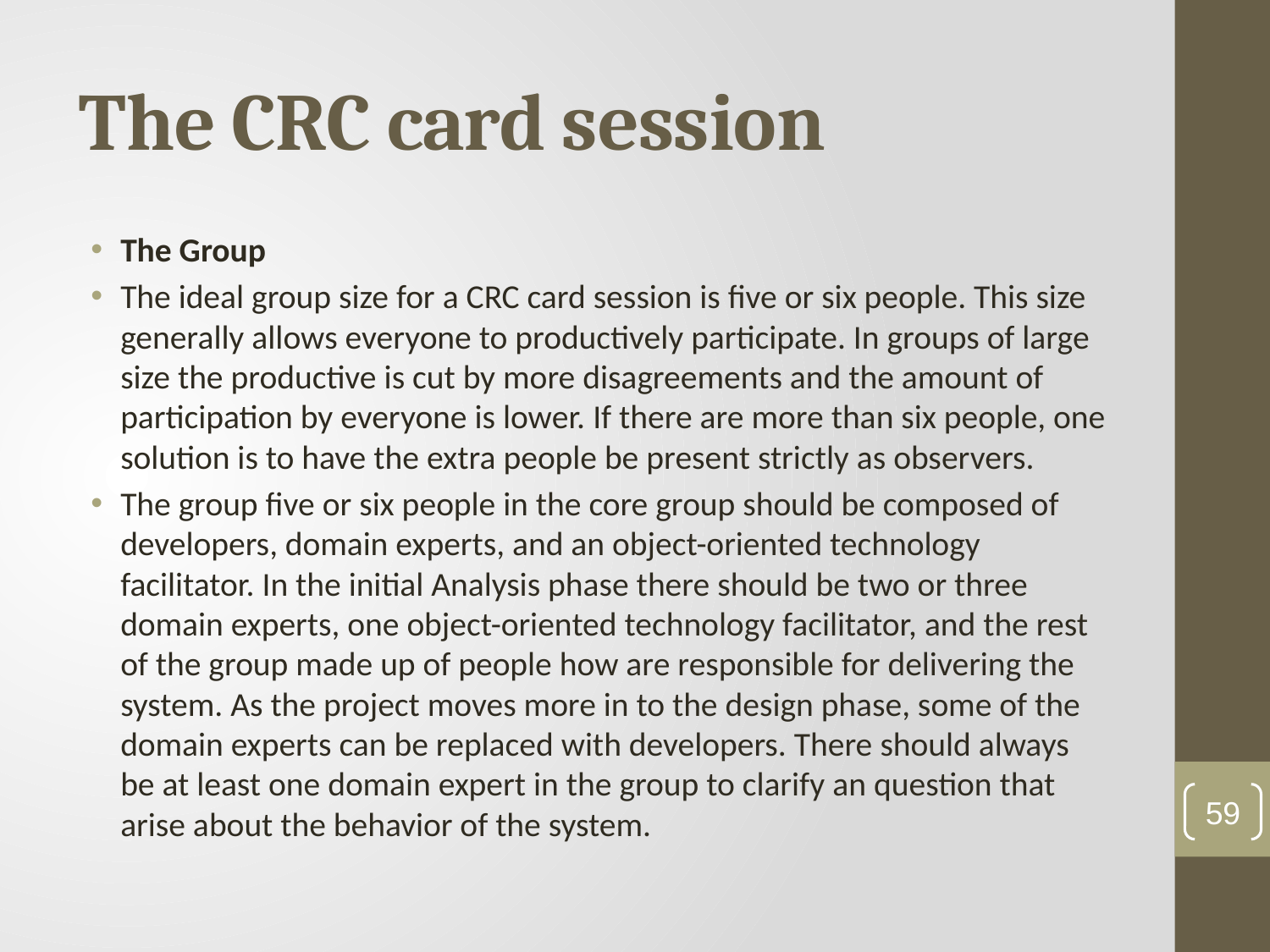

# The CRC card session
The Group
The ideal group size for a CRC card session is five or six people. This size generally allows everyone to productively participate. In groups of large size the productive is cut by more disagreements and the amount of participation by everyone is lower. If there are more than six people, one solution is to have the extra people be present strictly as observers.
The group five or six people in the core group should be composed of developers, domain experts, and an object-oriented technology facilitator. In the initial Analysis phase there should be two or three domain experts, one object-oriented technology facilitator, and the rest of the group made up of people how are responsible for delivering the system. As the project moves more in to the design phase, some of the domain experts can be replaced with developers. There should always be at least one domain expert in the group to clarify an question that arise about the behavior of the system.

59